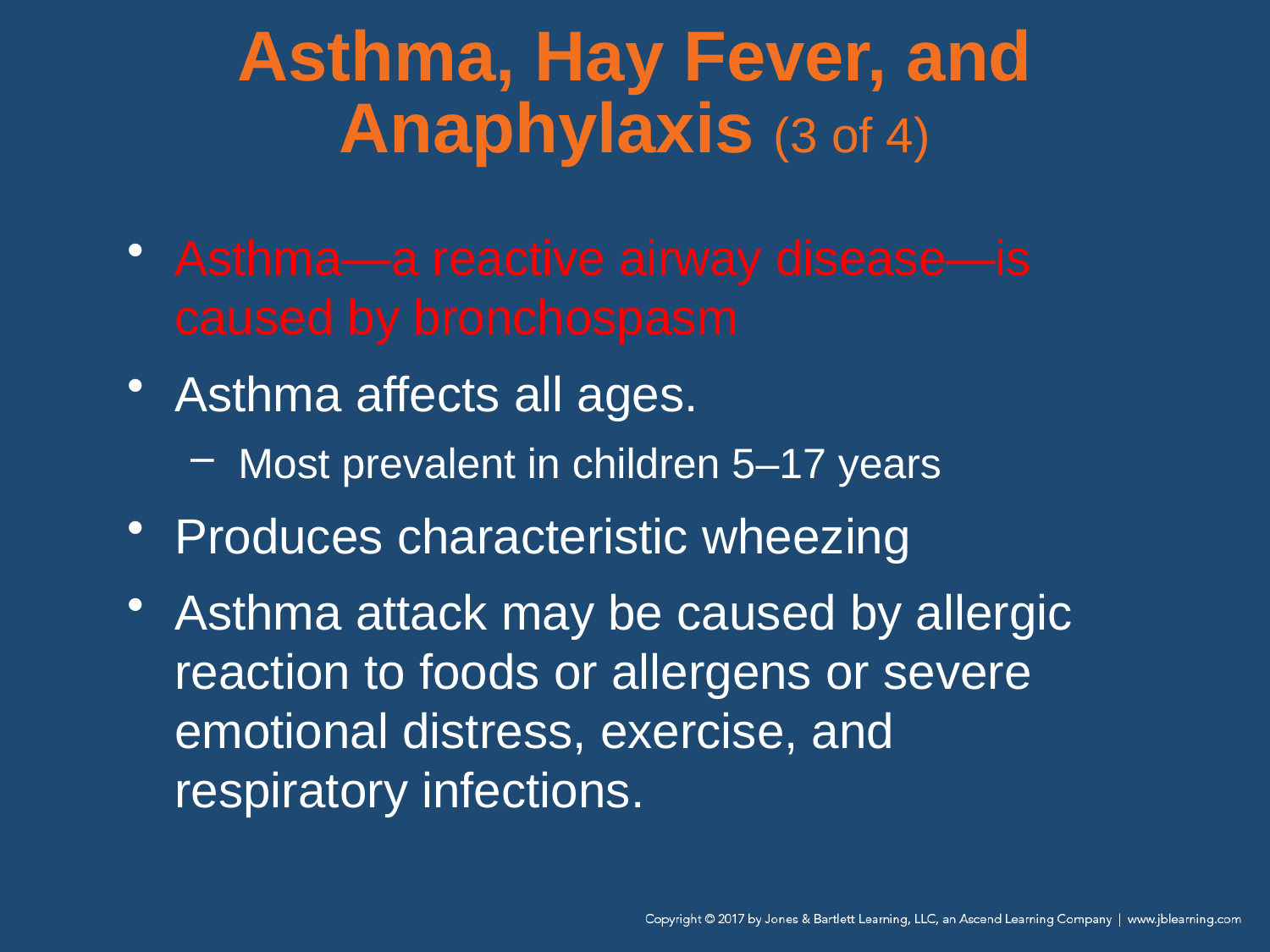

# Asthma, Hay Fever, and Anaphylaxis (3 of 4)
Asthma—a reactive airway disease—is caused by bronchospasm
Asthma affects all ages.
Most prevalent in children 5–17 years
Produces characteristic wheezing
Asthma attack may be caused by allergic reaction to foods or allergens or severe emotional distress, exercise, and respiratory infections.